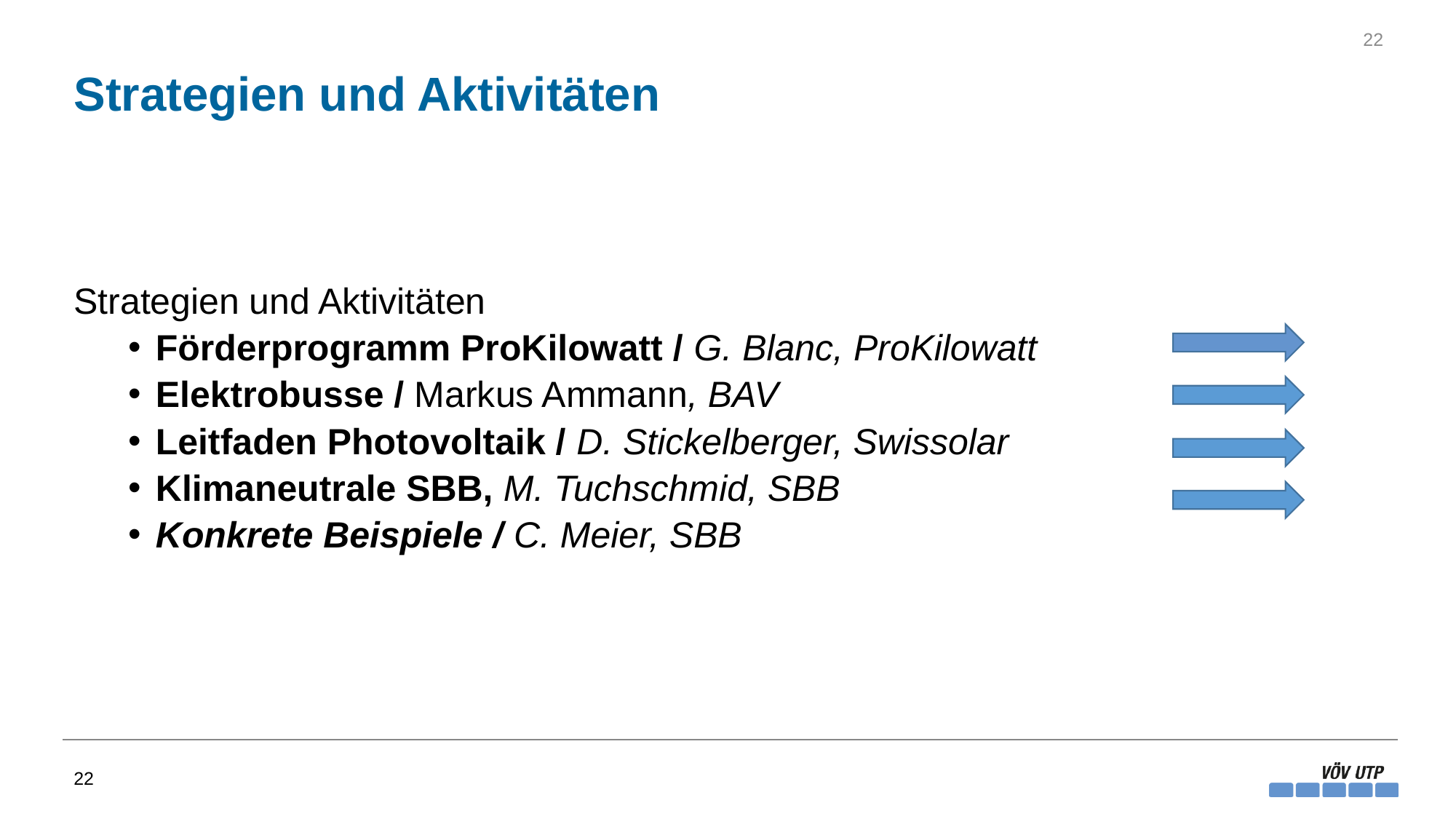

22
# Strategien und Aktivitäten

Strategien und Aktivitäten
Förderprogramm ProKilowatt / G. Blanc, ProKilowatt
Elektrobusse / Markus Ammann, BAV
Leitfaden Photovoltaik / D. Stickelberger, Swissolar
Klimaneutrale SBB, M. Tuchschmid, SBB
Konkrete Beispiele / C. Meier, SBB